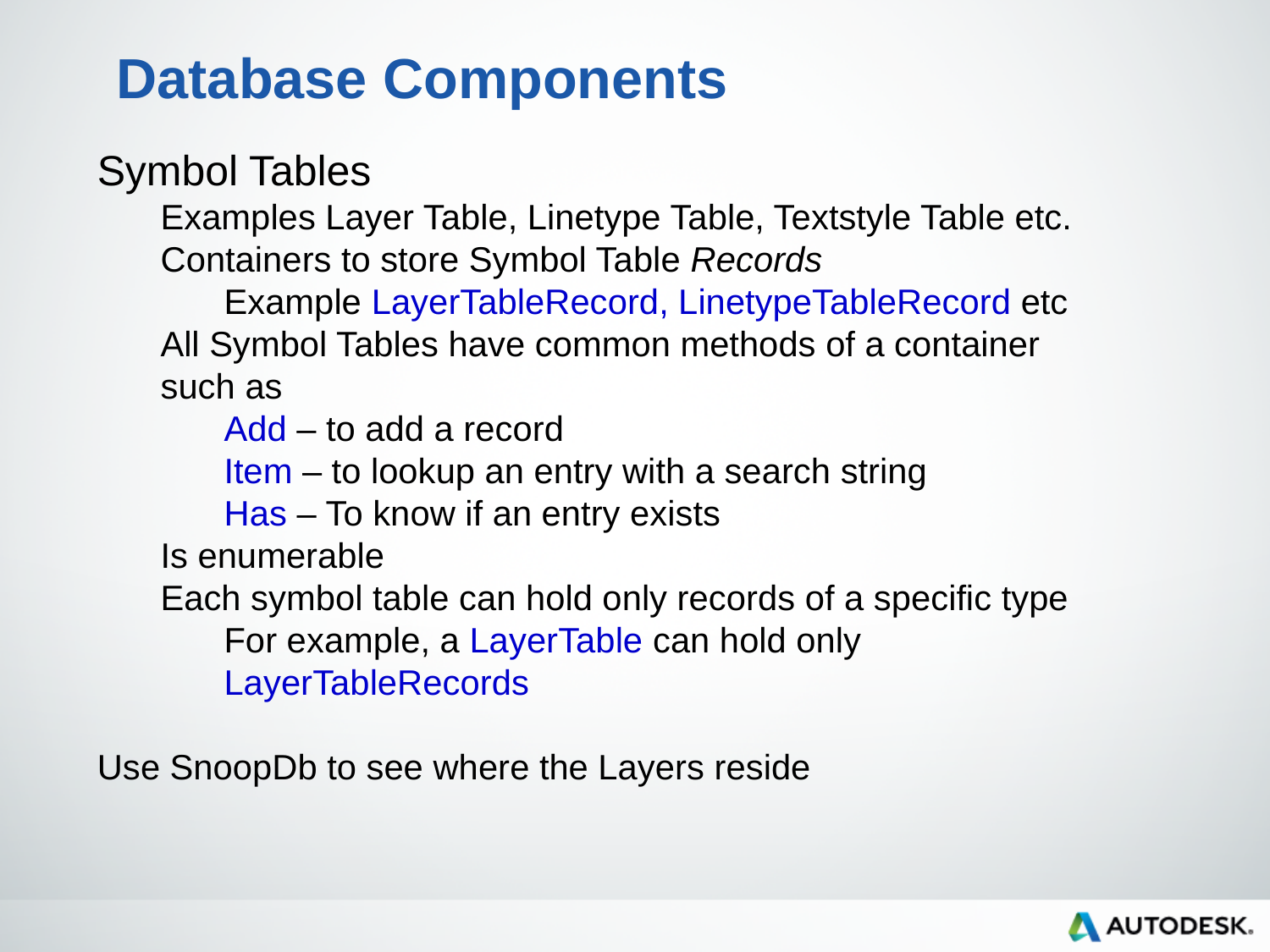

Database Components
Symbol Tables
Examples Layer Table, Linetype Table, Textstyle Table etc.
Containers to store Symbol Table Records
Example LayerTableRecord, LinetypeTableRecord etc
All Symbol Tables have common methods of a container such as
Add – to add a record
Item – to lookup an entry with a search string
Has – To know if an entry exists
Is enumerable
Each symbol table can hold only records of a specific type
For example, a LayerTable can hold only LayerTableRecords

Use SnoopDb to see where the Layers reside